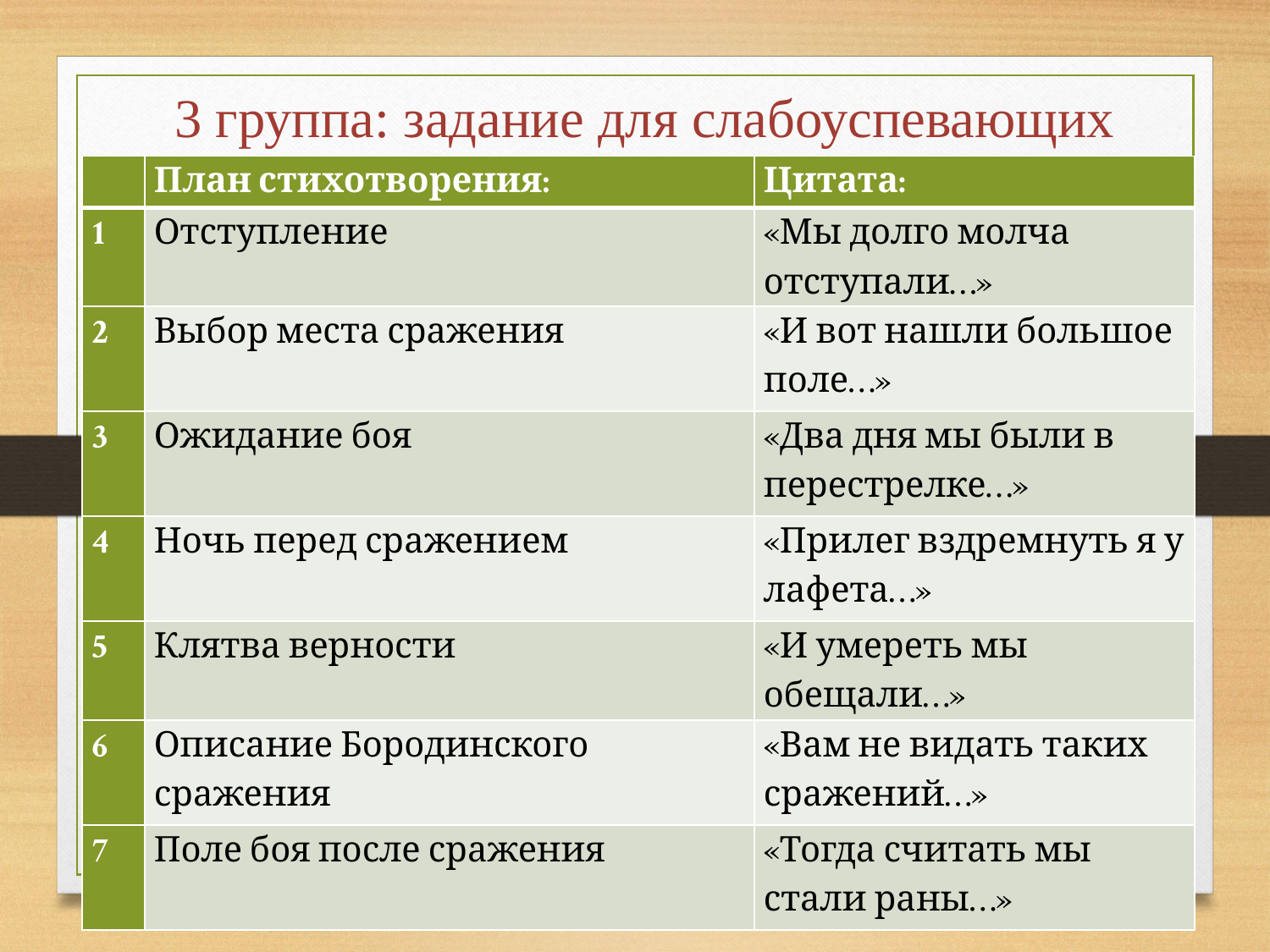

3 группа: задание для слабоуспевающих
|  | План стихотворения: | Цитата: |
| --- | --- | --- |
| 1 | Отступление | «Мы долго молча отступали…» |
| 2 | Выбор места сражения | «И вот нашли большое поле…» |
| 3 | Ожидание боя | «Два дня мы были в перестрелке…» |
| 4 | Ночь перед сражением | «Прилег вздремнуть я у лафета…» |
| 5 | Клятва верности | «И умереть мы обещали…» |
| 6 | Описание Бородинского сражения | «Вам не видать таких сражений…» |
| 7 | Поле боя после сражения | «Тогда считать мы стали раны…» |